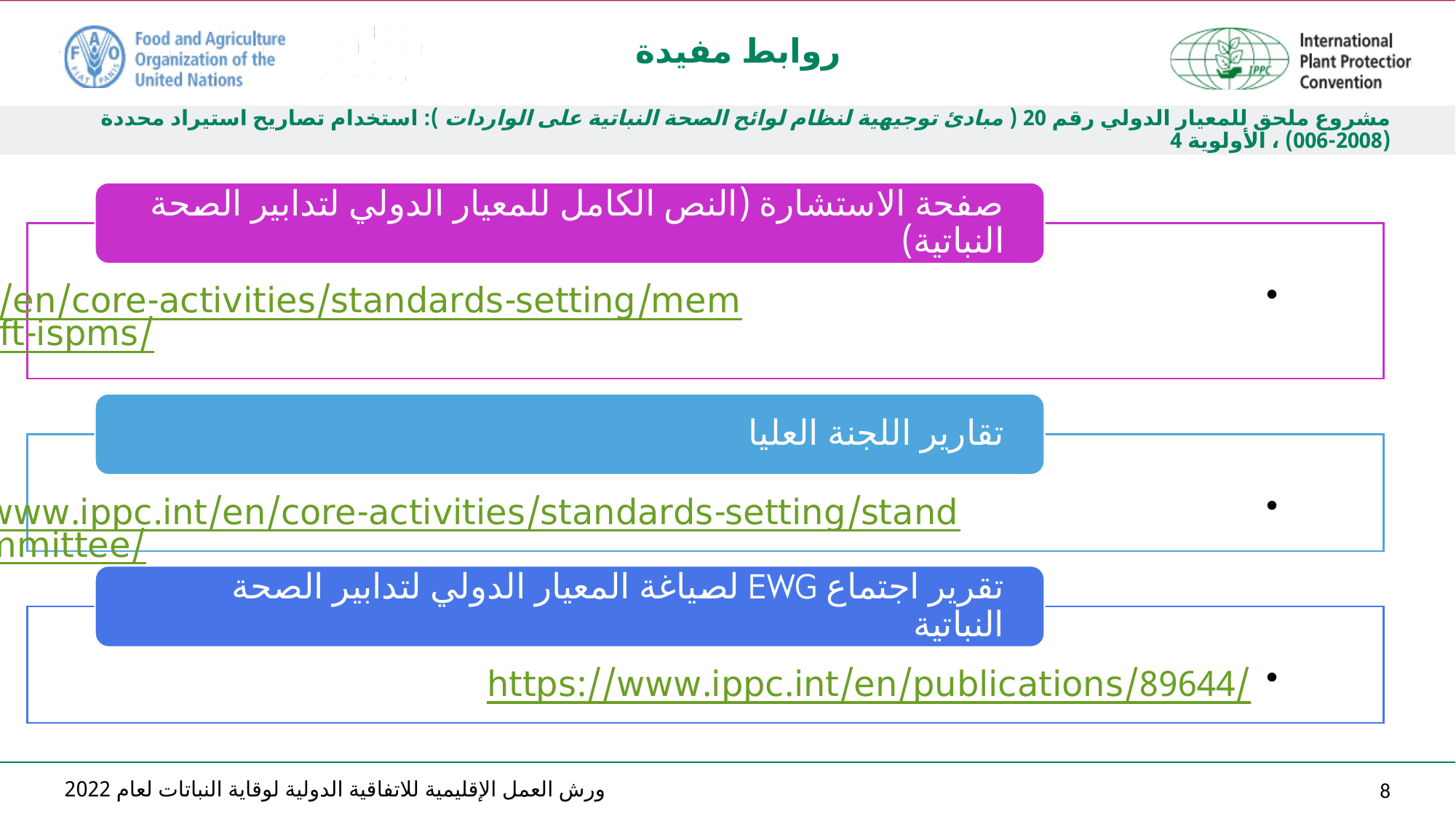

روابط مفيدة
https://www.ippc.int/en/core-activities/standards-setting/member-consultation-draft-ispms/
صفحة الاستشارة (النص الكامل للمعيار الدولي لتدابير الصحة النباتية)
https://www.ippc.int/en/core-activities/standards-setting/standards-committee/
تقارير اللجنة العليا
https://www.ippc.int/en/publications/89644/
تقرير اجتماع EWG لصياغة المعيار الدولي لتدابير الصحة النباتية